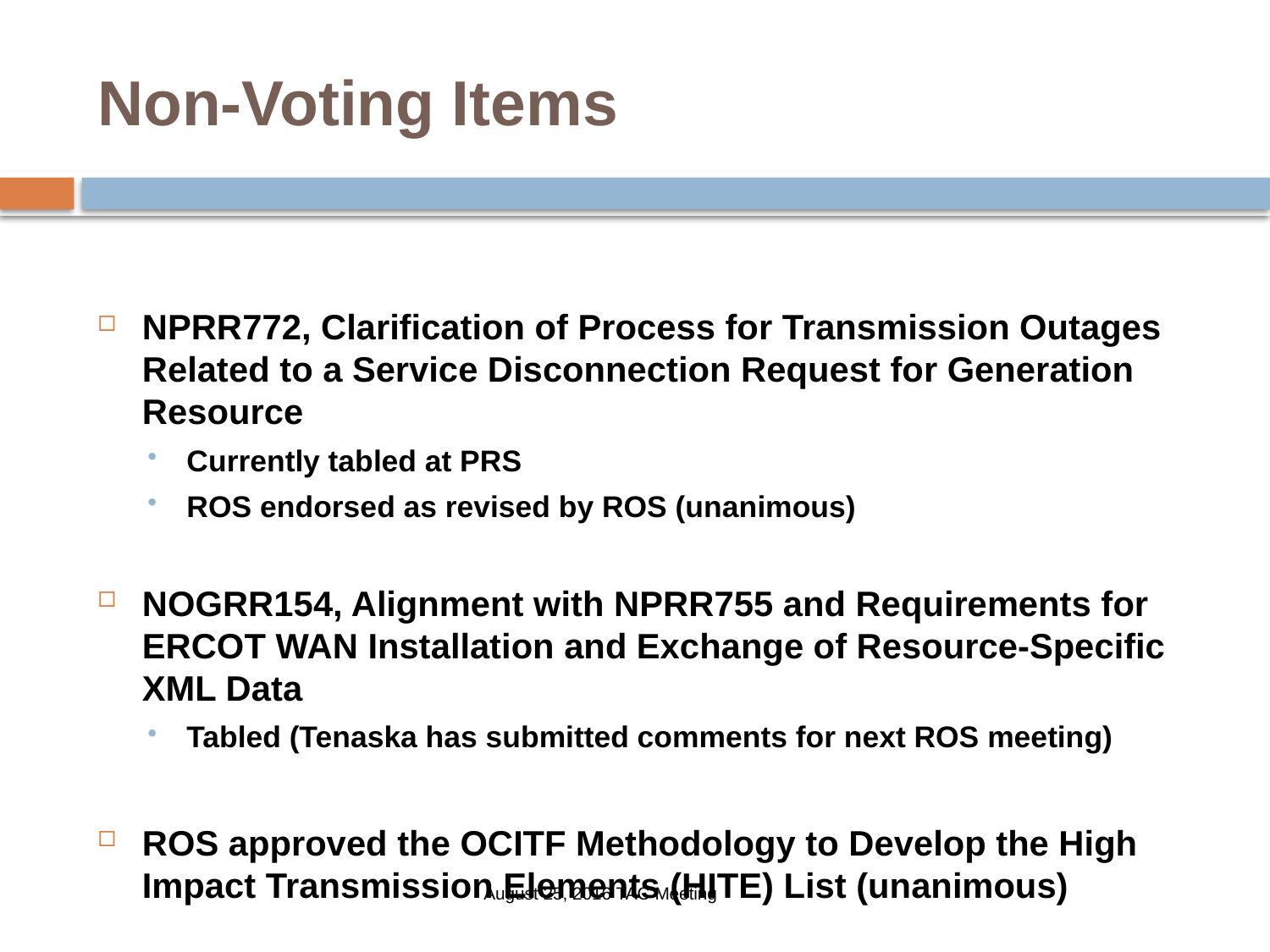

# Non-Voting Items

NPRR772, Clarification of Process for Transmission Outages Related to a Service Disconnection Request for Generation Resource
Currently tabled at PRS
ROS endorsed as revised by ROS (unanimous)

NOGRR154, Alignment with NPRR755 and Requirements for ERCOT WAN Installation and Exchange of Resource-Specific XML Data
Tabled (Tenaska has submitted comments for next ROS meeting)

ROS approved the OCITF Methodology to Develop the High Impact Transmission Elements (HITE) List (unanimous)

August 25, 2016 TAC Meeting